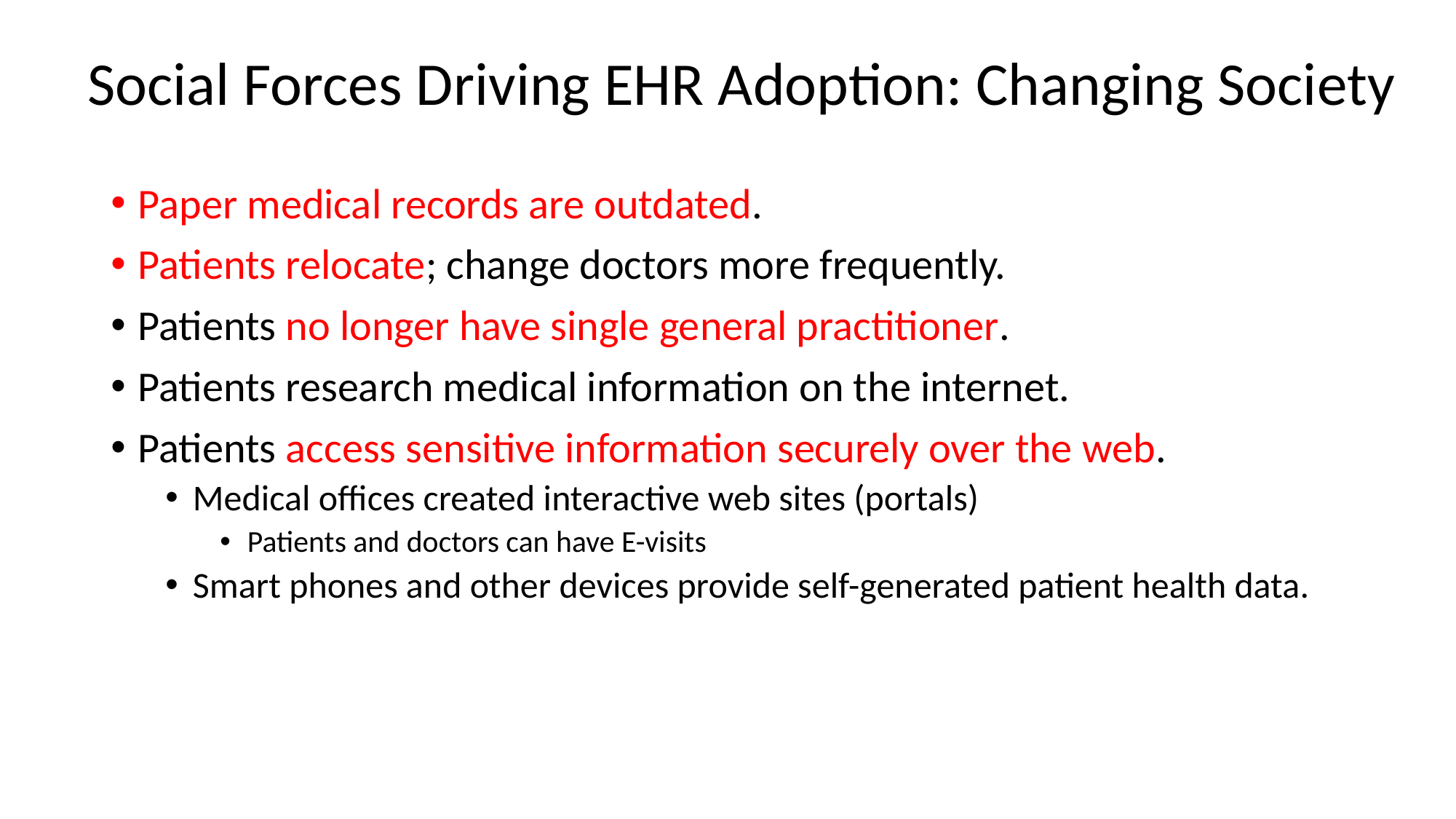

# Social Forces Driving EHR Adoption: Changing Society
Paper medical records are outdated.
Patients relocate; change doctors more frequently.
Patients no longer have single general practitioner.
Patients research medical information on the internet.
Patients access sensitive information securely over the web.
Medical offices created interactive web sites (portals)
Patients and doctors can have E-visits
Smart phones and other devices provide self-generated patient health data.